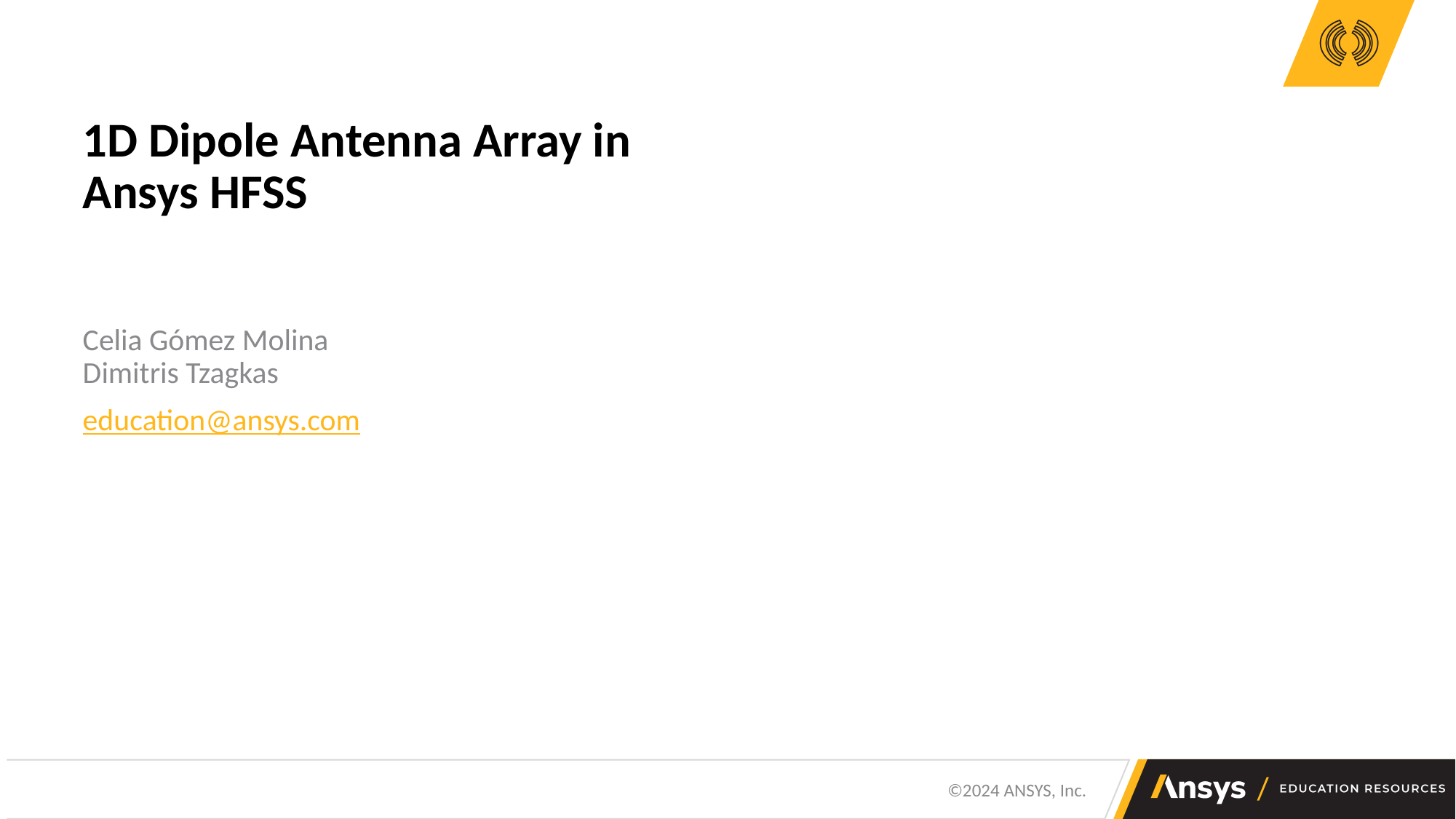

1D Dipole Antenna Array in Ansys HFSS
Celia Gómez Molina
Dimitris Tzagkas
education@ansys.com